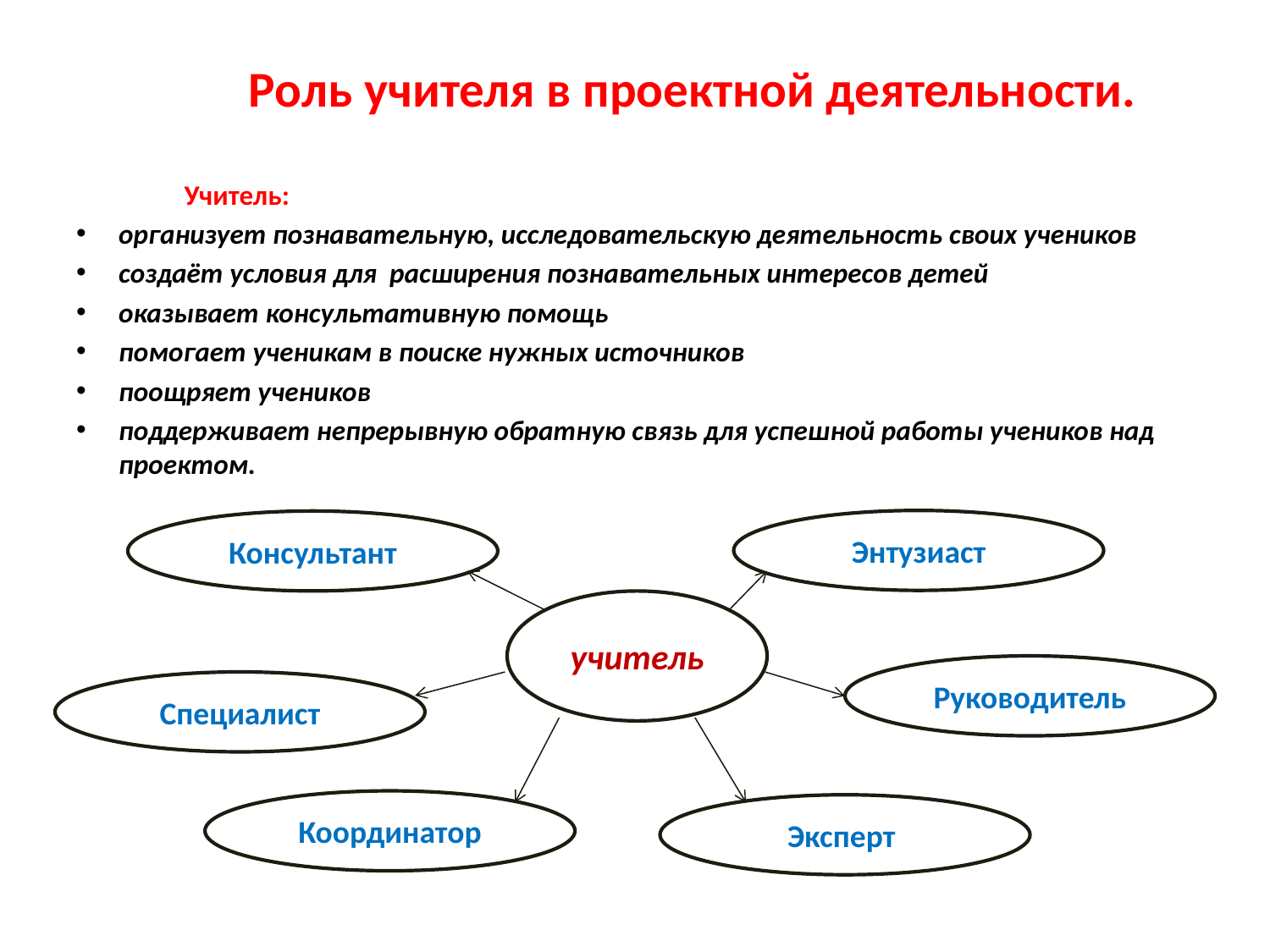

# Роль учителя в проектной деятельности.

                 Учитель:
организует познавательную, исследовательскую деятельность своих учеников
создаёт условия для  расширения познавательных интересов детей
оказывает консультативную помощь
помогает ученикам в поиске нужных источников
поощряет учеников
поддерживает непрерывную обратную связь для успешной работы учеников над проектом.

Энтузиаст

Консультант

учитель

Руководитель

Специалист

Координатор

Эксперт